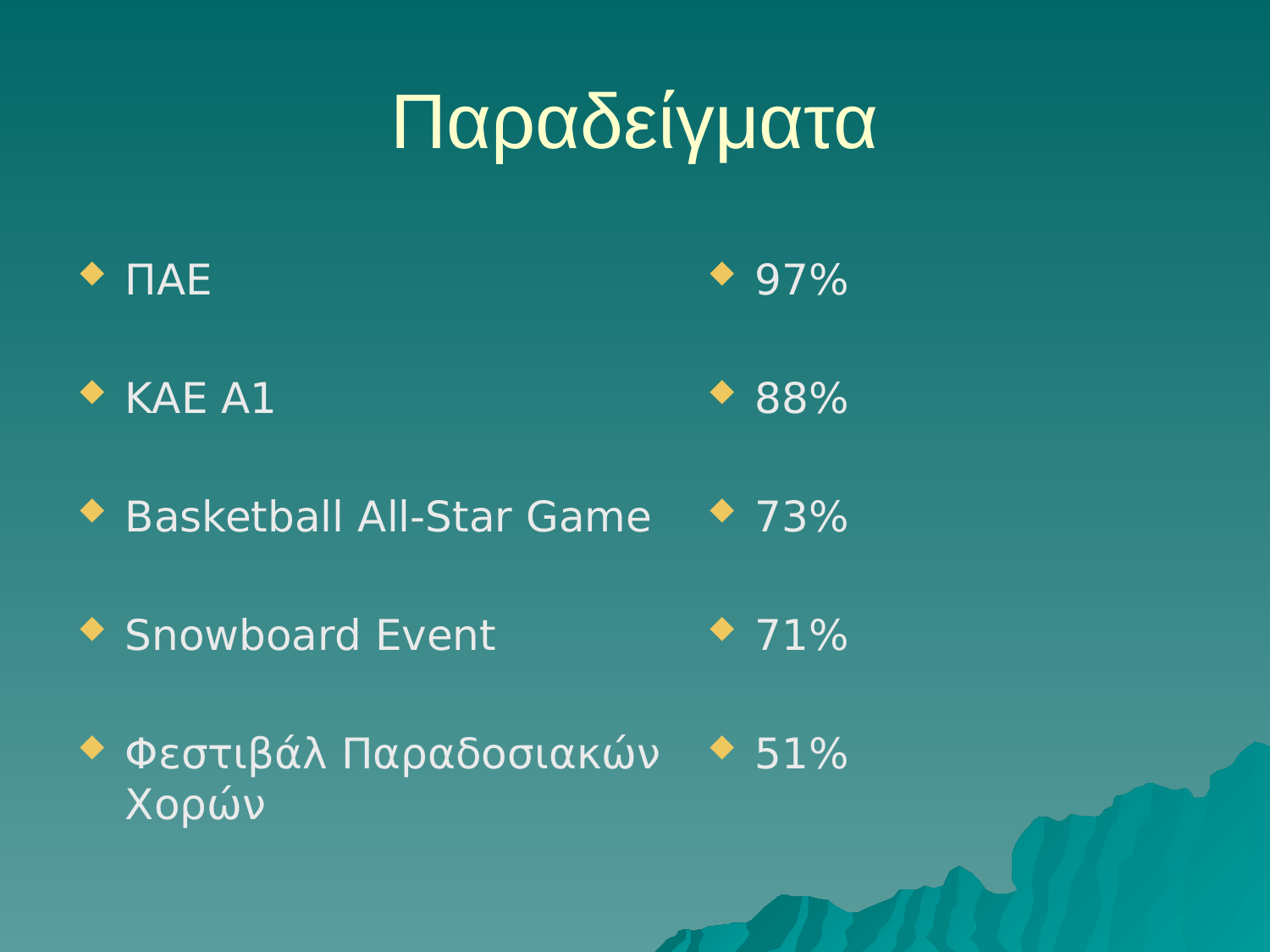

Παραδείγματα
ΠΑΕ

KAE A1

Basketball All-Star Game

Snowboard Event

Φεστιβάλ Παραδοσιακών Χορών
97%

88%

73%

71%

51%